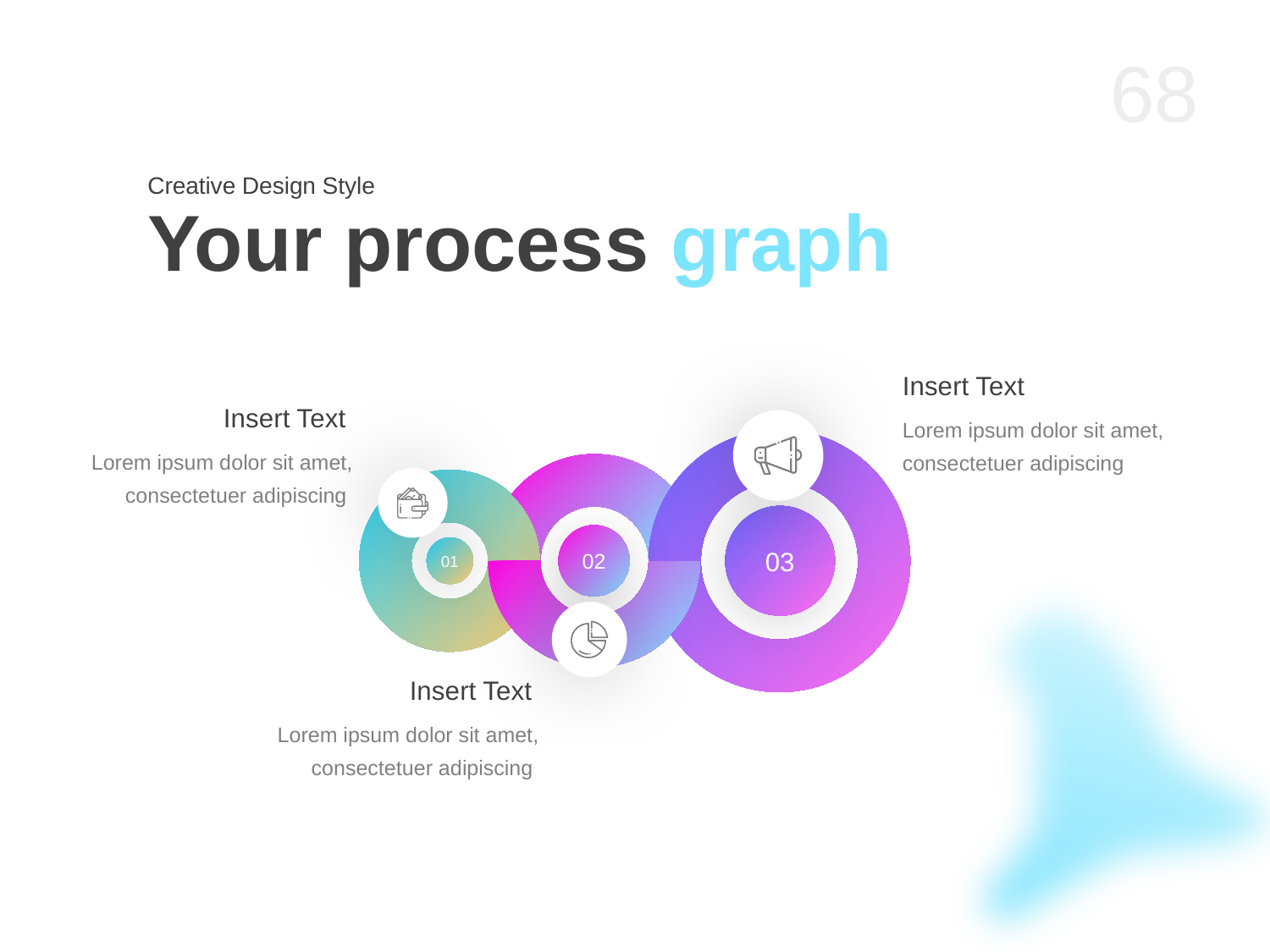

Creative Design Style
Your process graph
Insert Text
Lorem ipsum dolor sit amet, consectetuer adipiscing
Insert Text
Lorem ipsum dolor sit amet, consectetuer adipiscing

03
02
01

Insert Text
Lorem ipsum dolor sit amet, consectetuer adipiscing